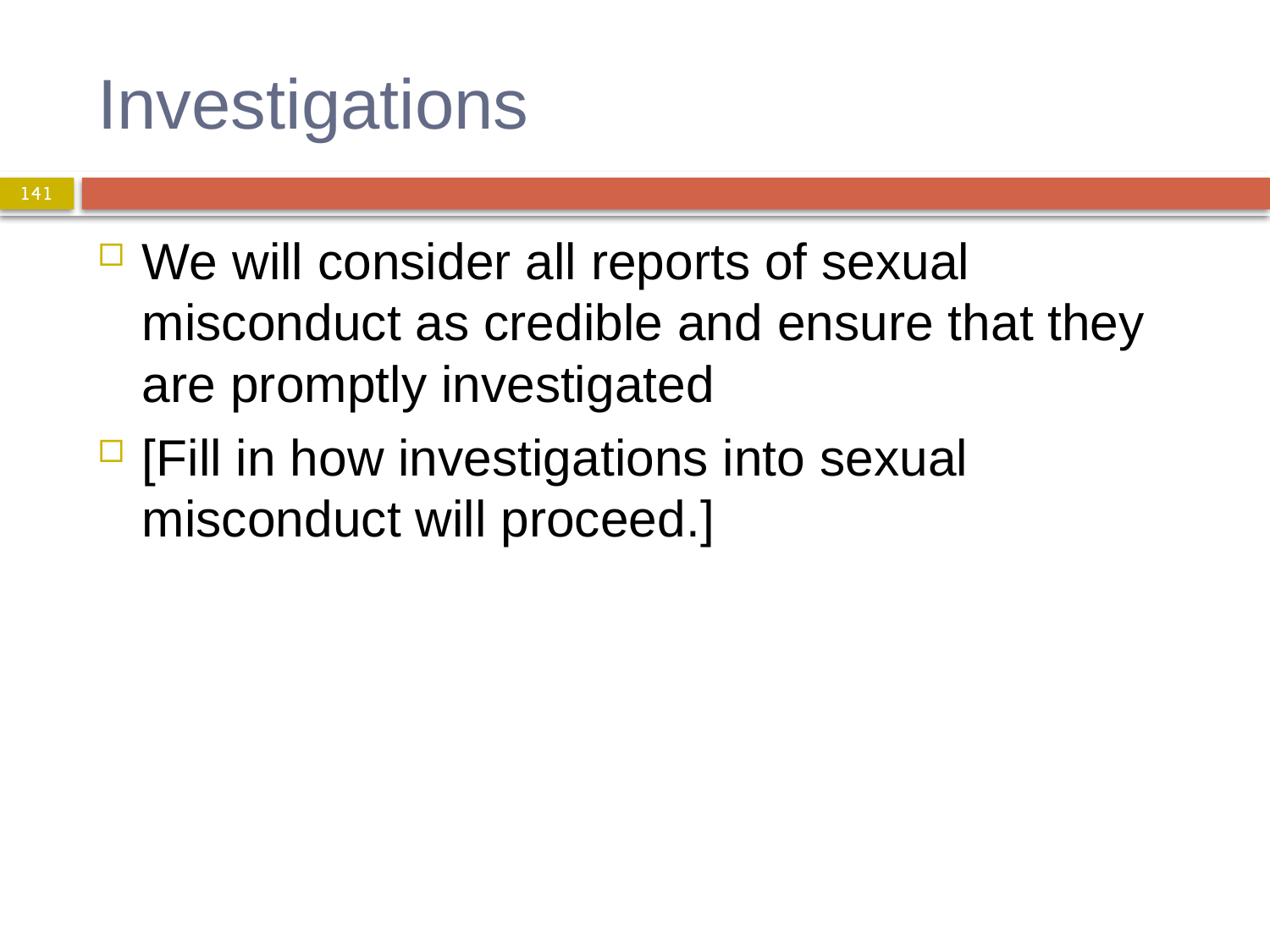

# Investigations
141
We will consider all reports of sexual misconduct as credible and ensure that they are promptly investigated
[Fill in how investigations into sexual misconduct will proceed.]